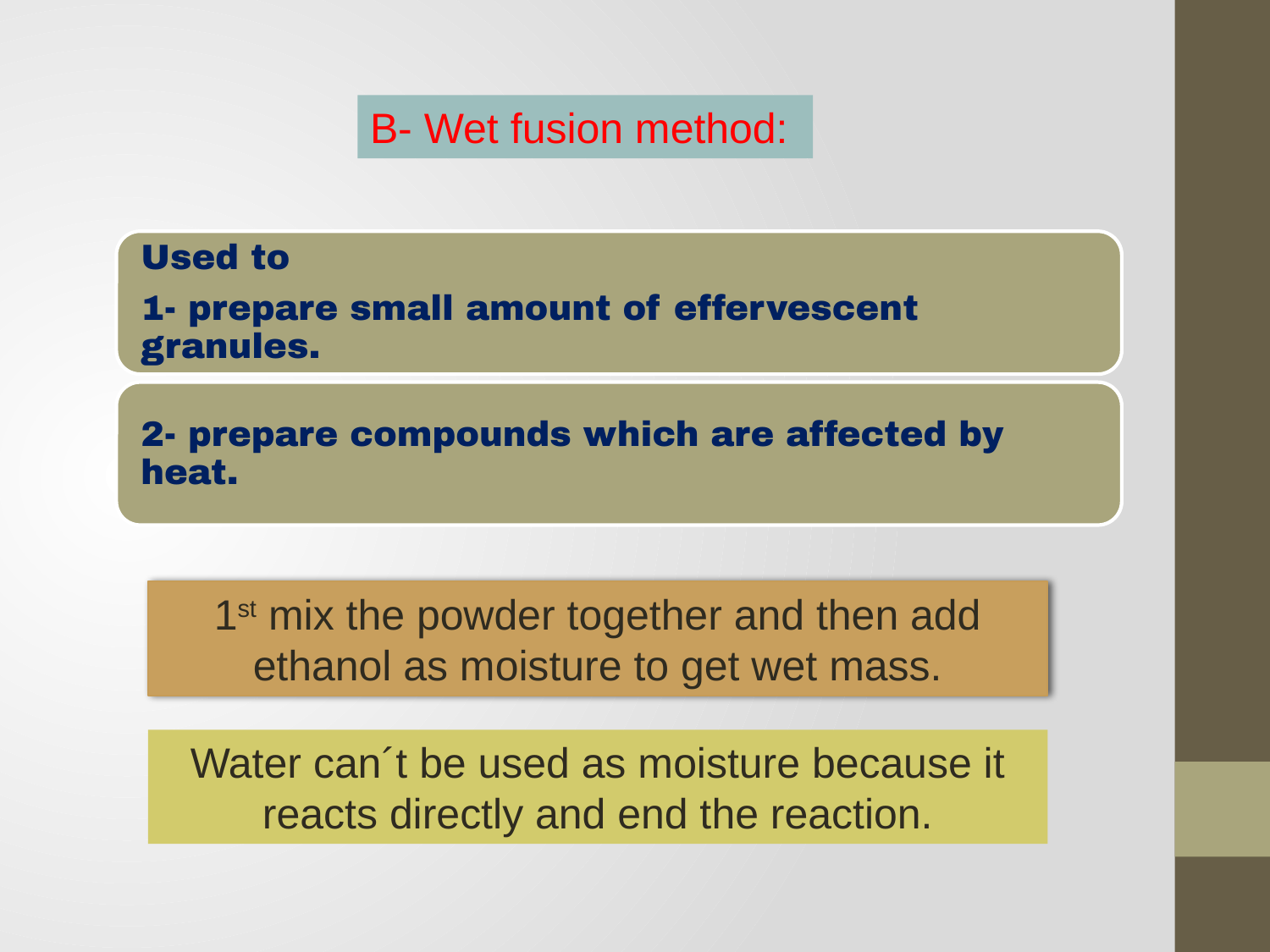

B- Wet fusion method:
Used to
1- prepare small amount of effervescent granules.
2- prepare compounds which are affected by heat.
1st mix the powder together and then add ethanol as moisture to get wet mass.
Water can´t be used as moisture because it reacts directly and end the reaction.